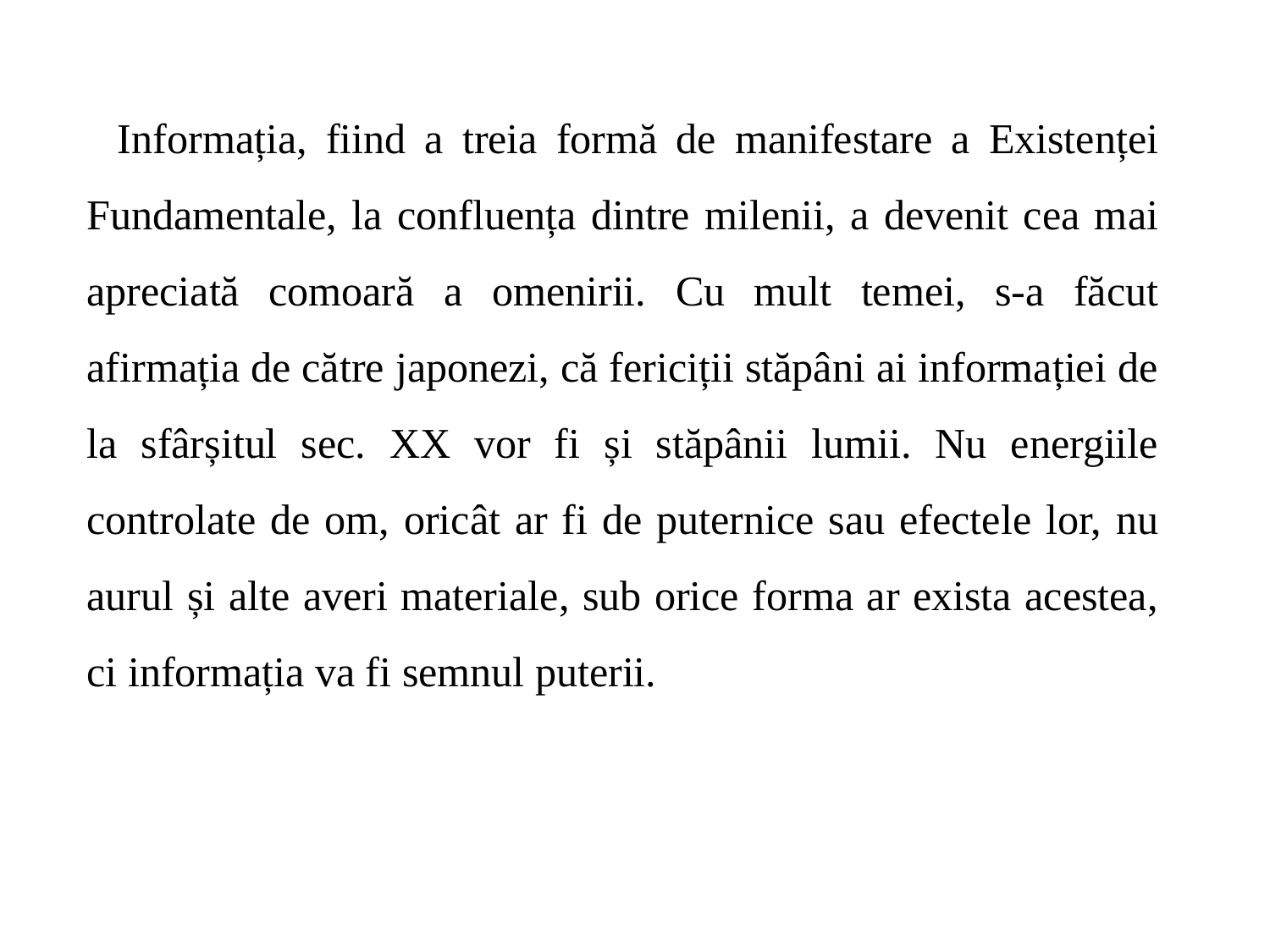

Informația, fiind a treia formă de manifestare a Existenței Fundamentale, la confluența dintre milenii, a devenit cea mai apreciată comoară a omenirii. Cu mult temei, s-a făcut afirmația de către japonezi, că fericiții stăpâni ai informației de la sfârșitul sec. XX vor fi și stăpânii lumii. Nu energiile controlate de om, oricât ar fi de puternice sau efectele lor, nu aurul și alte averi materiale, sub orice forma ar exista acestea, ci informația va fi semnul puterii.